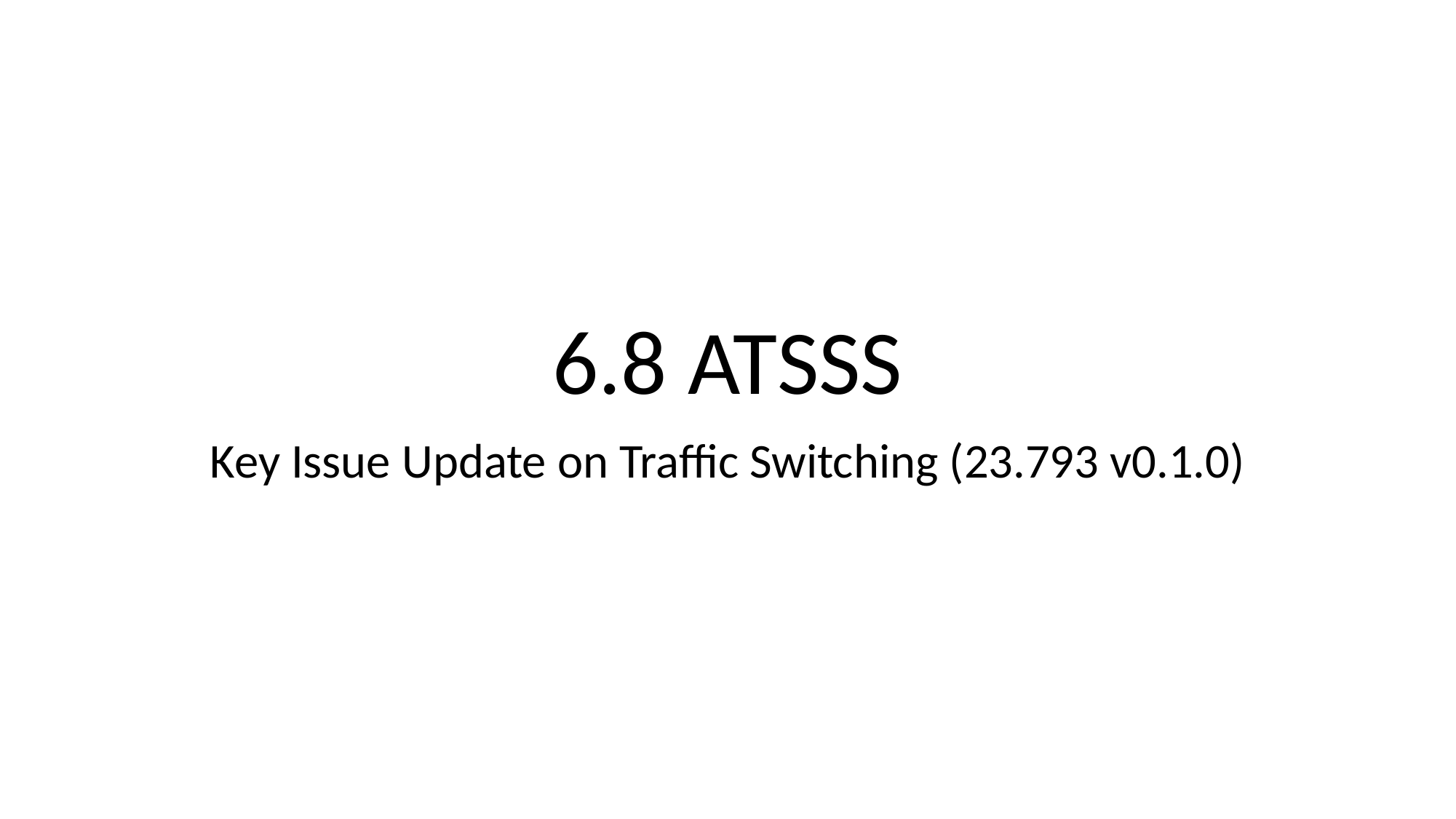

# 6.8 ATSSS
Key Issue Update on Traffic Switching (23.793 v0.1.0)